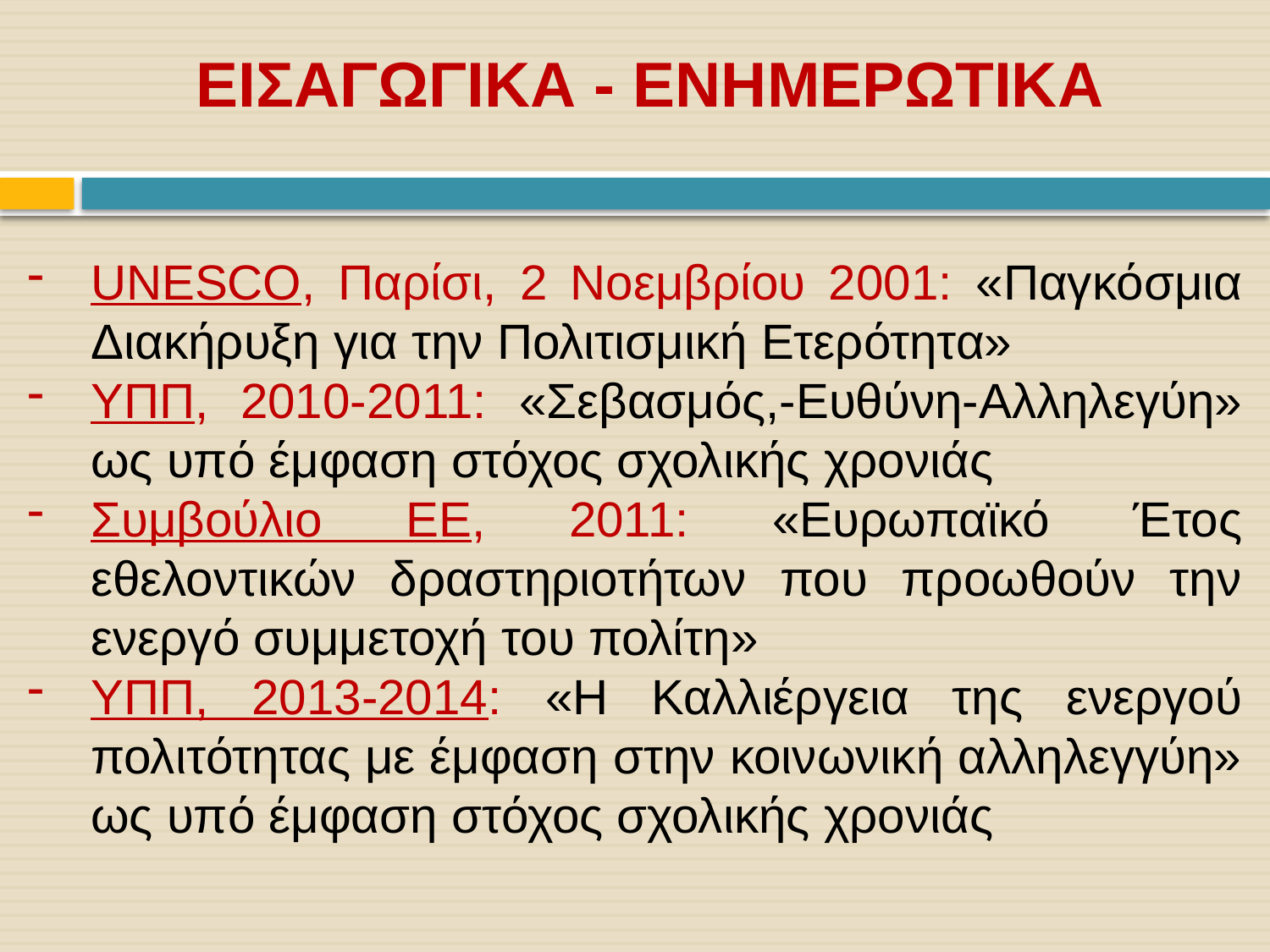

ΕΙΣΑΓΩΓΙΚΑ - ΕΝΗΜΕΡΩΤΙΚΑ
UNESCO, Παρίσι, 2 Νοεμβρίου 2001: «Παγκόσμια Διακήρυξη για την Πολιτισμική Ετερότητα»
ΥΠΠ, 2010-2011: «Σεβασμός,-Ευθύνη-Αλληλεγύη» ως υπό έμφαση στόχος σχολικής χρονιάς
Συμβούλιο ΕΕ, 2011: «Ευρωπαϊκό Έτος εθελοντικών δραστηριοτήτων που προωθούν την ενεργό συμμετοχή του πολίτη»
ΥΠΠ, 2013-2014: «Η Καλλιέργεια της ενεργού πολιτότητας με έμφαση στην κοινωνική αλληλεγγύη» ως υπό έμφαση στόχος σχολικής χρονιάς